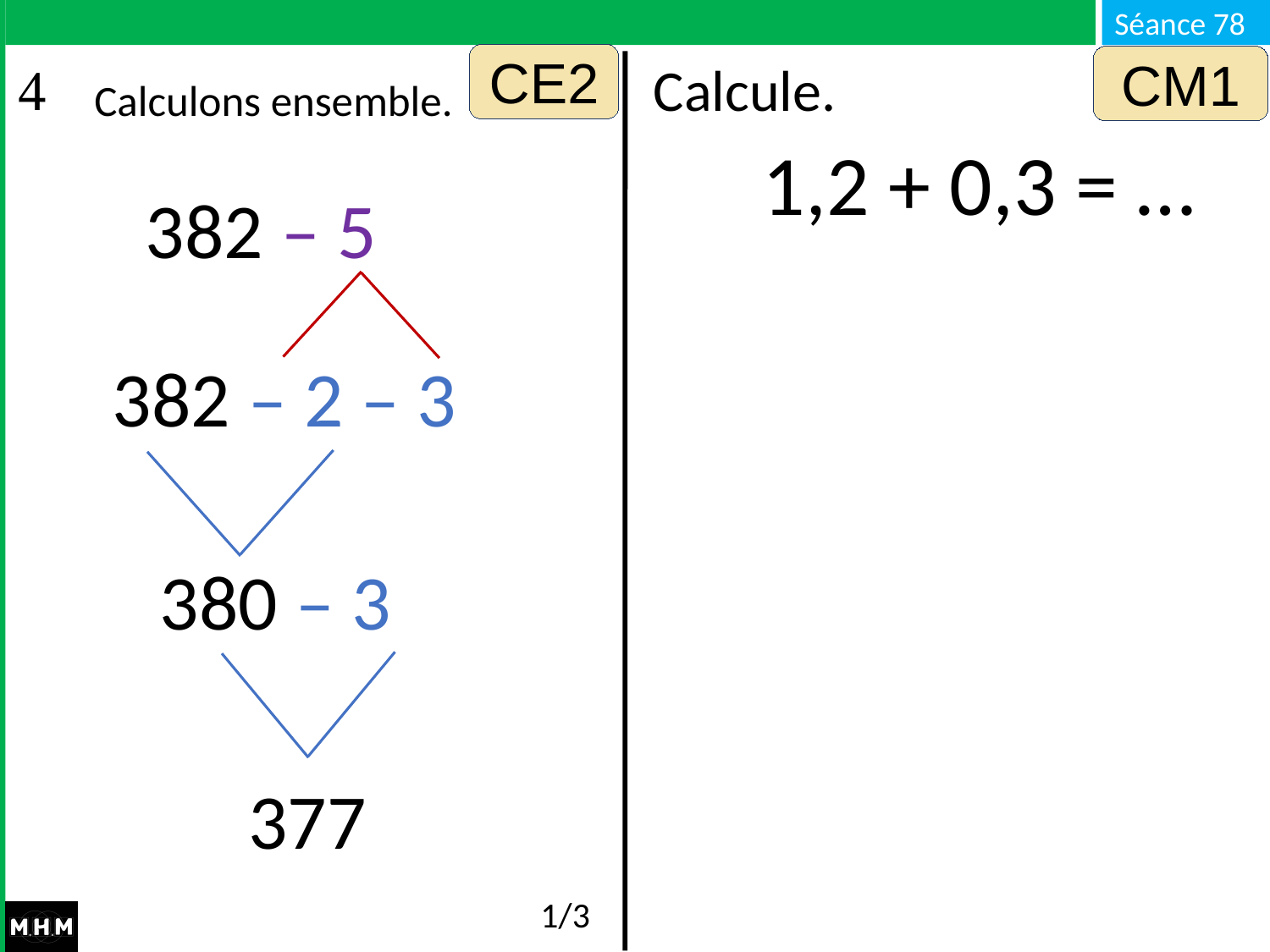

CE2
CM1
# Calculons ensemble.

Calcule.
1,2 + 0,3 = …
382 – 5
382 – 2 – 3
380 – 3
377
1/3